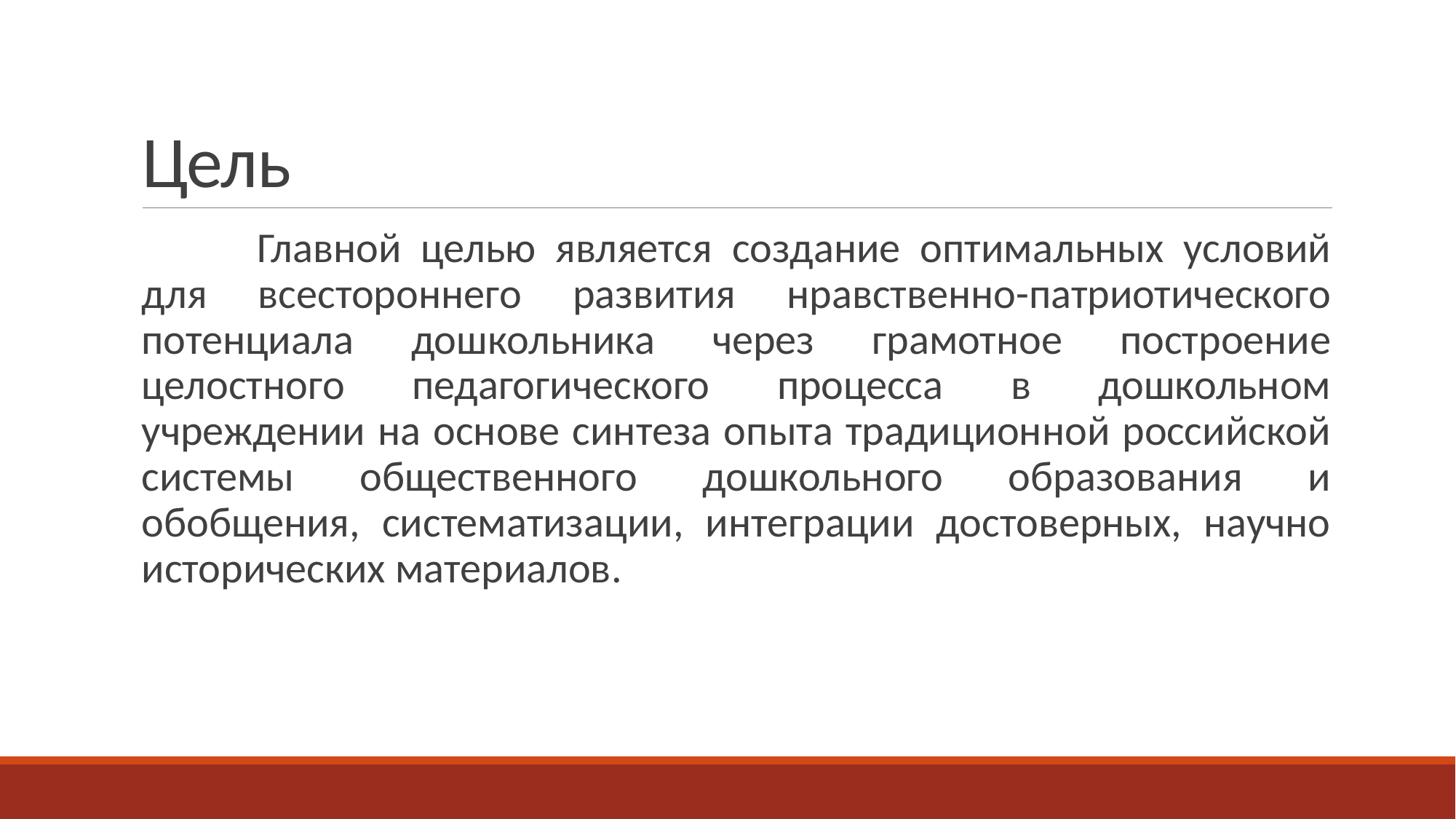

# Цель
 Главной целью является создание оптимальных условий для всестороннего развития нравственно-патриотического потенциала дошкольника через грамотное построение целостного педагогического процесса в дошкольном учреждении на основе синтеза опыта традиционной российской системы общественного дошкольного образования и обобщения, систематизации, интеграции достоверных, научно исторических материалов.